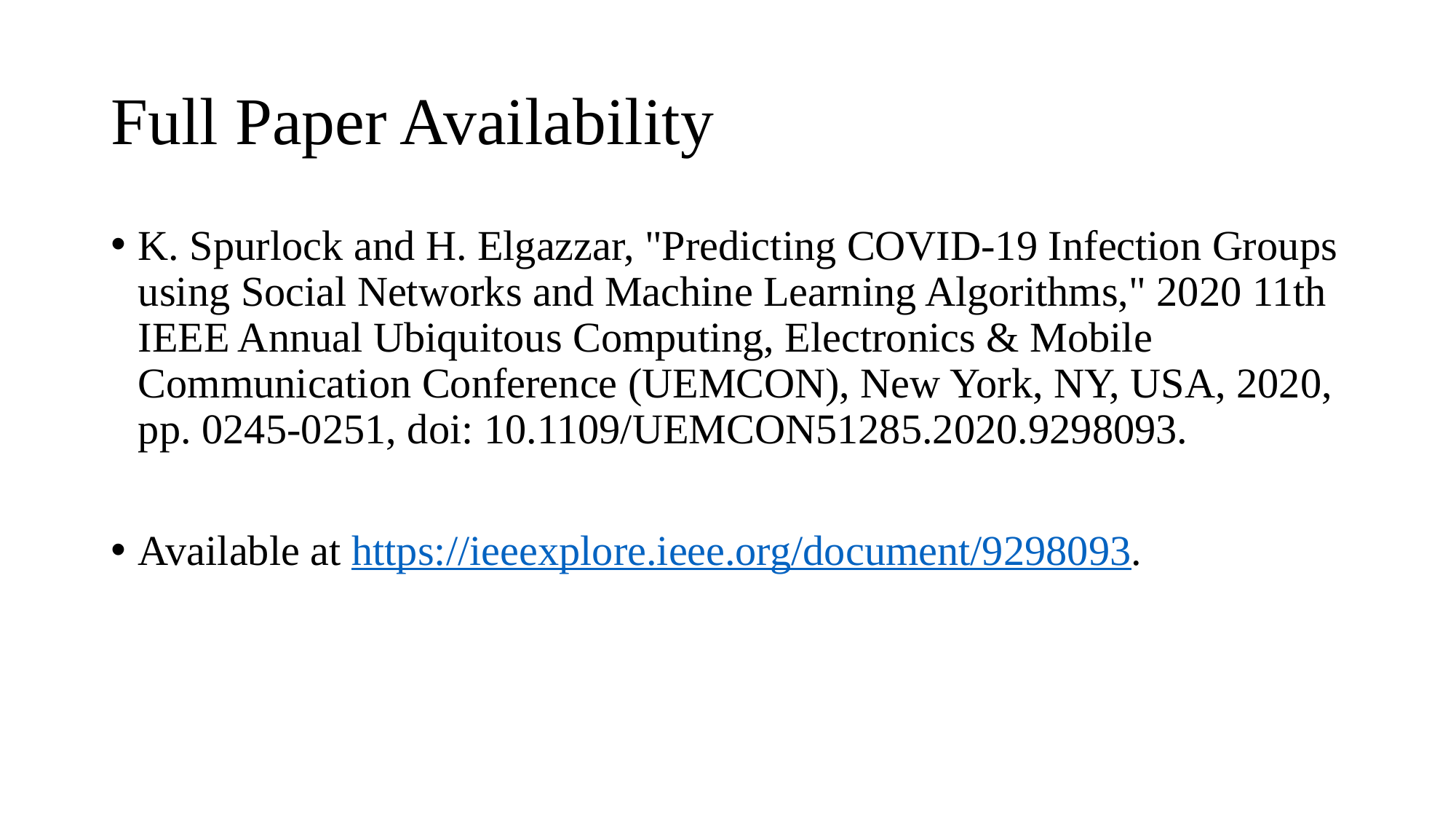

# Full Paper Availability
K. Spurlock and H. Elgazzar, "Predicting COVID-19 Infection Groups using Social Networks and Machine Learning Algorithms," 2020 11th IEEE Annual Ubiquitous Computing, Electronics & Mobile Communication Conference (UEMCON), New York, NY, USA, 2020, pp. 0245-0251, doi: 10.1109/UEMCON51285.2020.9298093.

Available at https://ieeexplore.ieee.org/document/9298093.